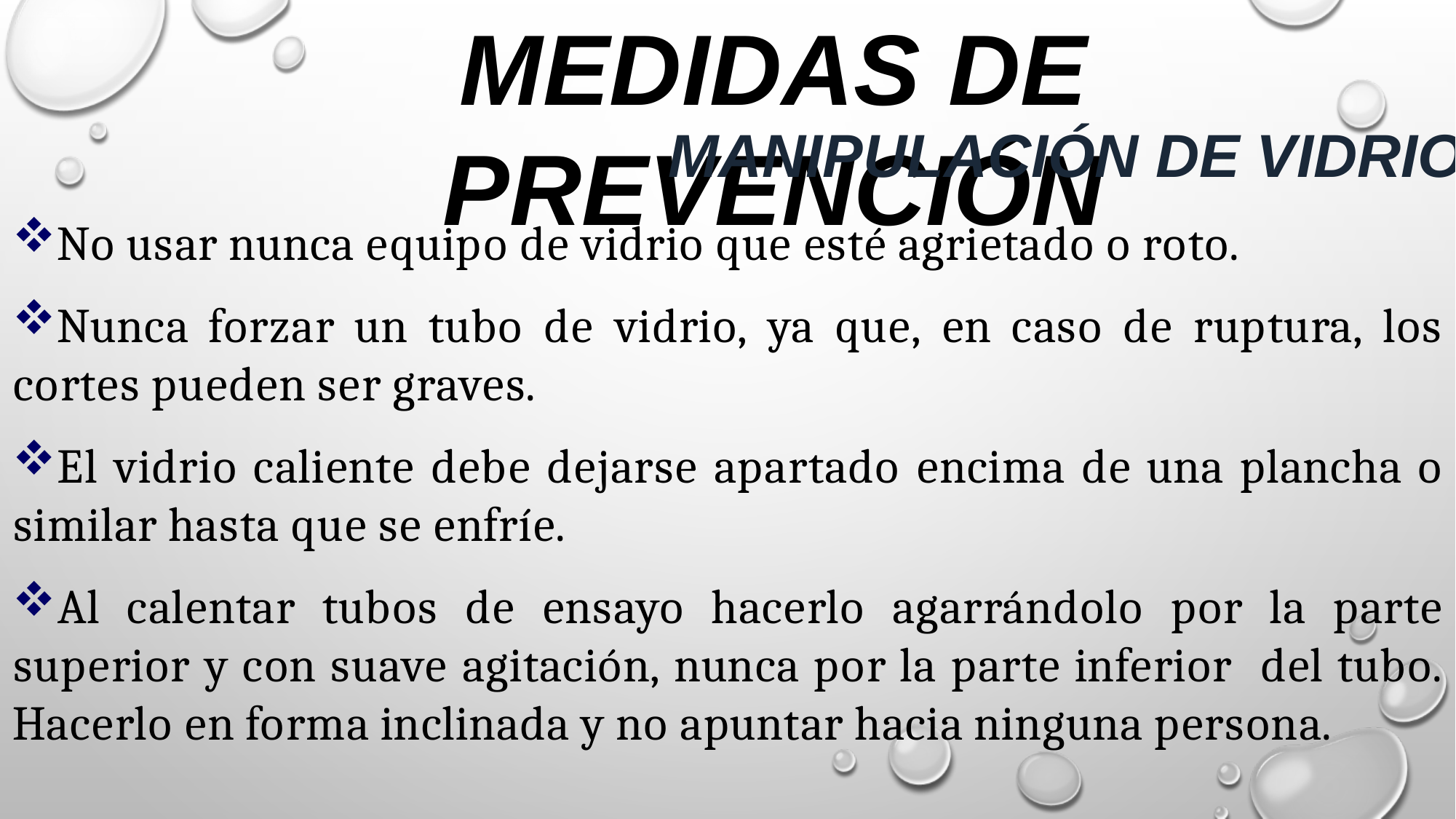

MEDIDAS DE PREVENCIÓN
MANIPULACIÓN DE VIDRIOS
No usar nunca equipo de vidrio que esté agrietado o roto.
Nunca forzar un tubo de vidrio, ya que, en caso de ruptura, los cortes pueden ser graves.
El vidrio caliente debe dejarse apartado encima de una plancha o similar hasta que se enfríe.
Al calentar tubos de ensayo hacerlo agarrándolo por la parte superior y con suave agitación, nunca por la parte inferior  del tubo. Hacerlo en forma inclinada y no apuntar hacia ninguna persona.